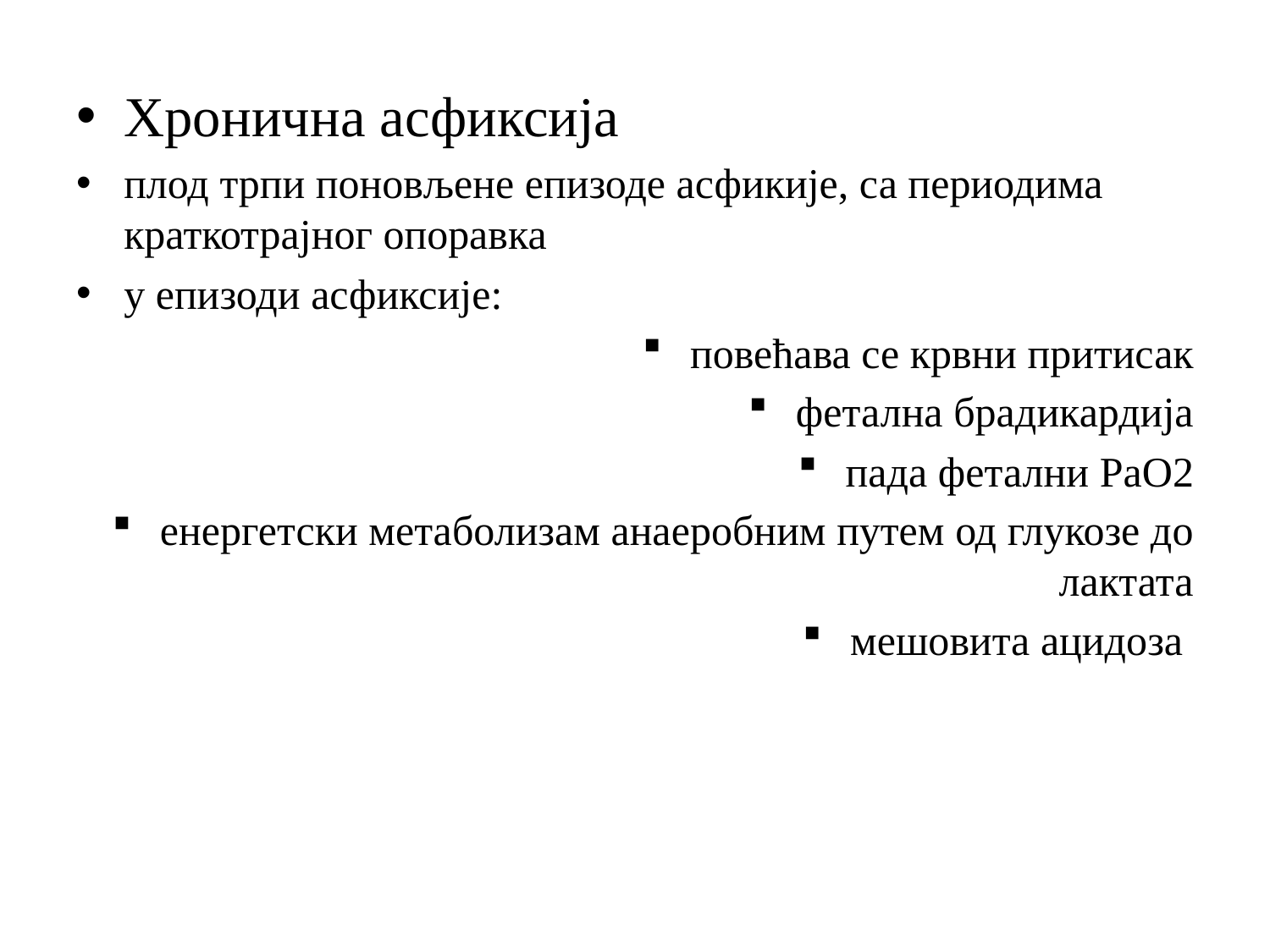

Хронична асфиксија
плод трпи поновљене епизоде асфикије, са периодима краткотрајног опоравка
у епизоди асфиксије:
повећава се крвни притисак
фетална брадикардија
пада фетални PaO2
енергетски метаболизам анаеробним путем од глукозе до лактата
мешовита ацидоза